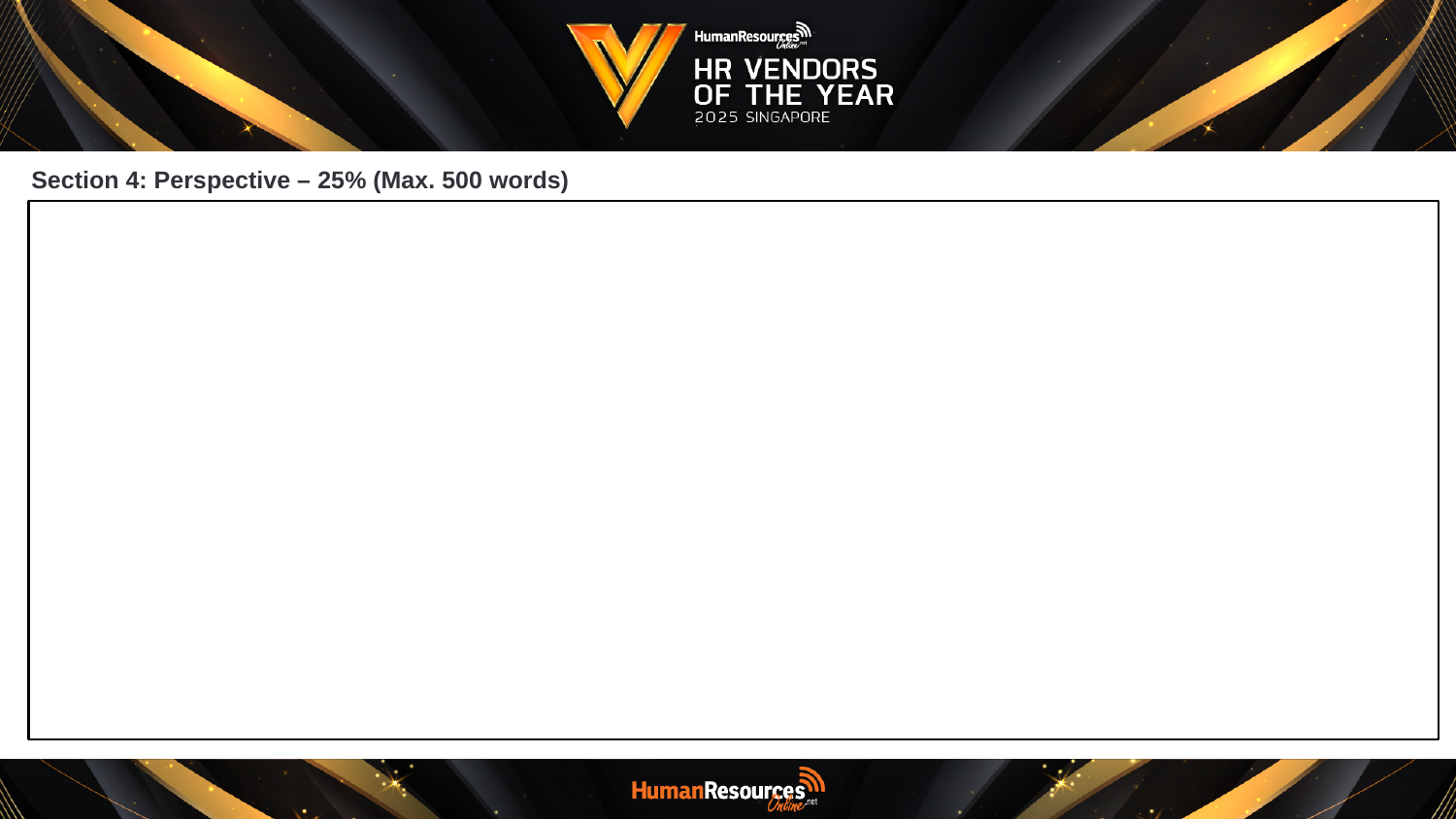

Section 4: Perspective – 25% (Max. 500 words)